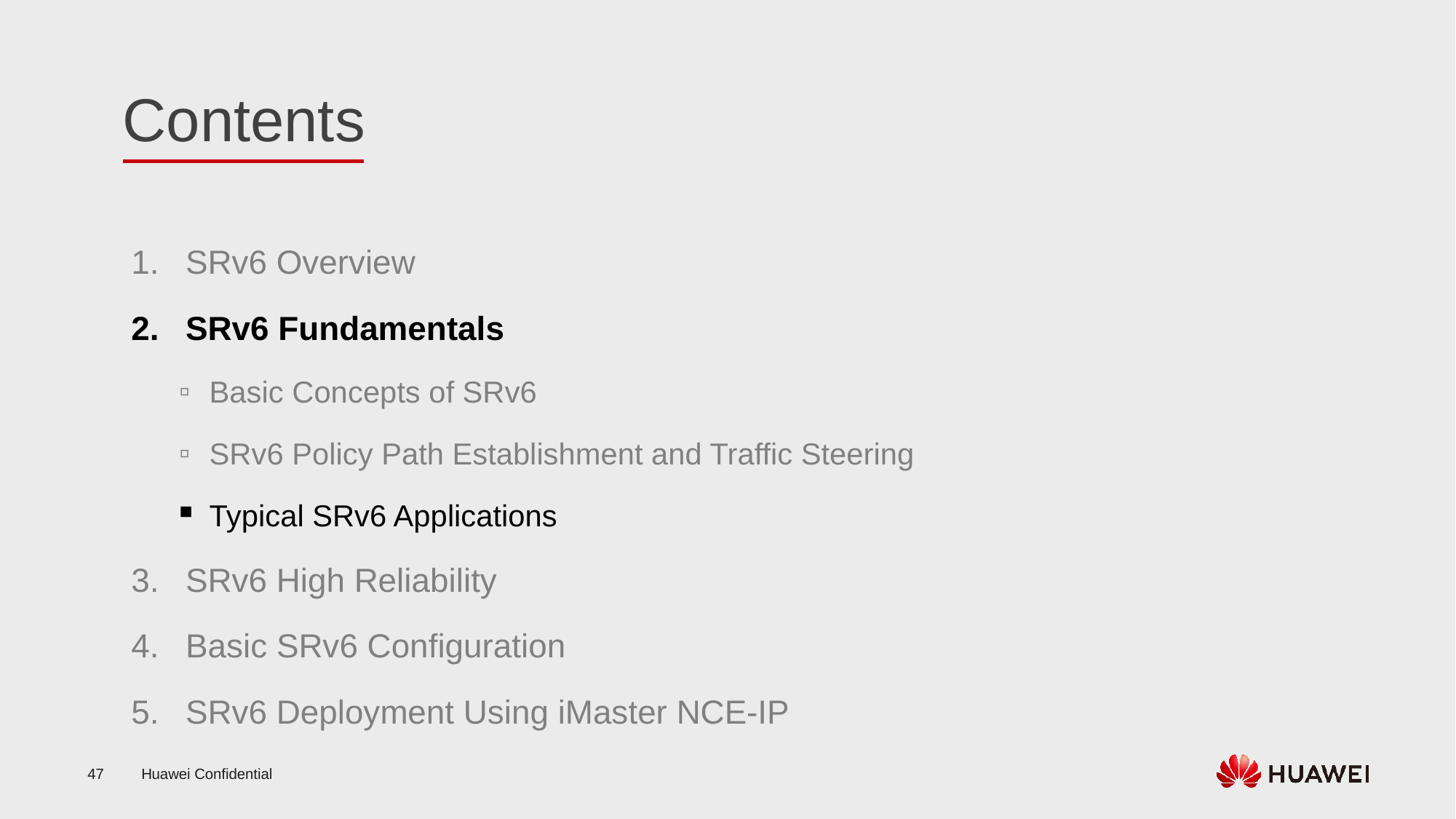

SRv6 Overview
SRv6 Fundamentals
Basic Concepts of SRv6
SRv6 Policy Path Establishment and Traffic Steering
Typical SRv6 Applications
SRv6 High Reliability
Basic SRv6 Configuration
SRv6 Deployment Using iMaster NCE-IP